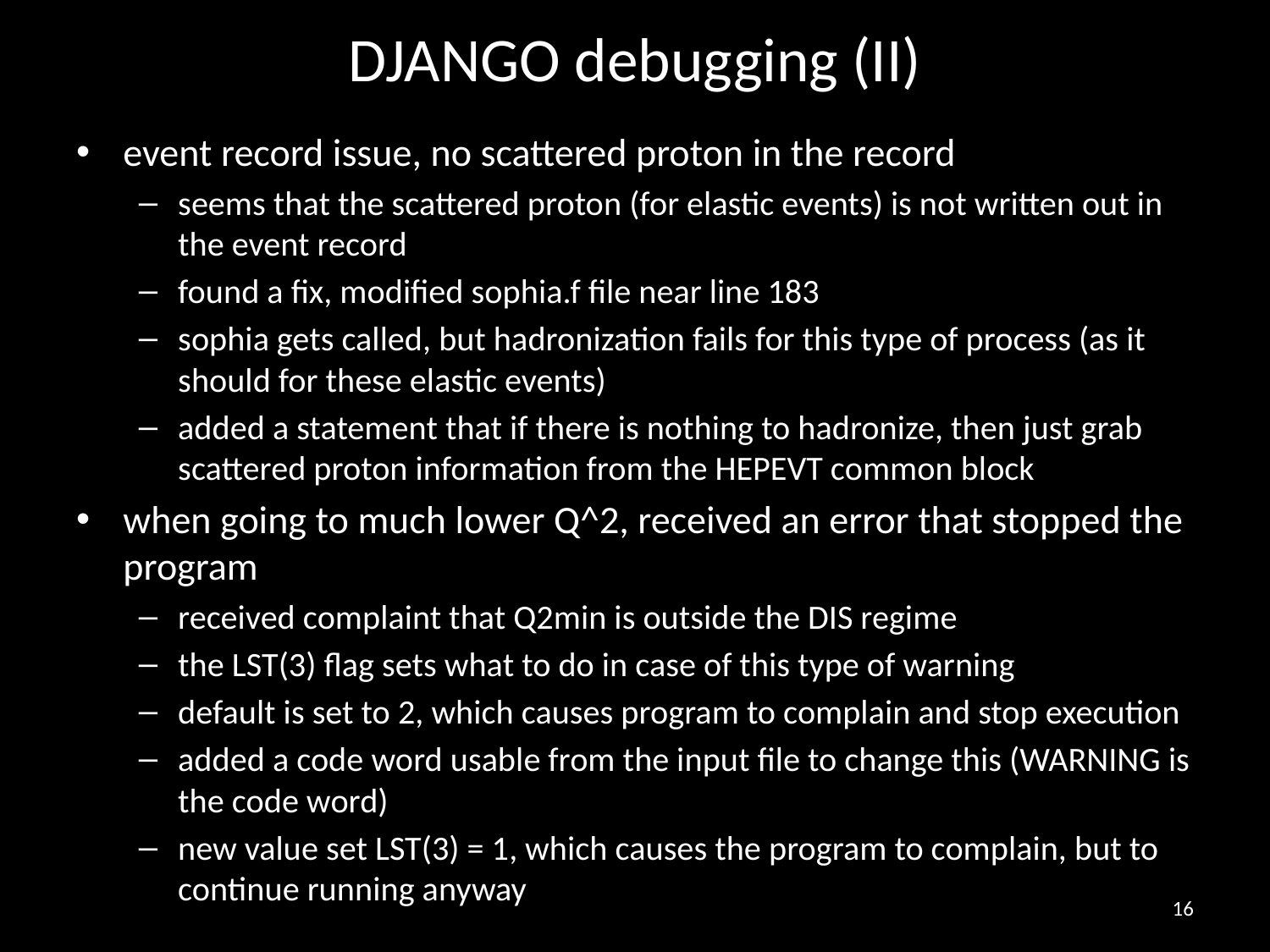

# DJANGO debugging (II)
event record issue, no scattered proton in the record
seems that the scattered proton (for elastic events) is not written out in the event record
found a fix, modified sophia.f file near line 183
sophia gets called, but hadronization fails for this type of process (as it should for these elastic events)
added a statement that if there is nothing to hadronize, then just grab scattered proton information from the HEPEVT common block
when going to much lower Q^2, received an error that stopped the program
received complaint that Q2min is outside the DIS regime
the LST(3) flag sets what to do in case of this type of warning
default is set to 2, which causes program to complain and stop execution
added a code word usable from the input file to change this (WARNING is the code word)
new value set LST(3) = 1, which causes the program to complain, but to continue running anyway
16